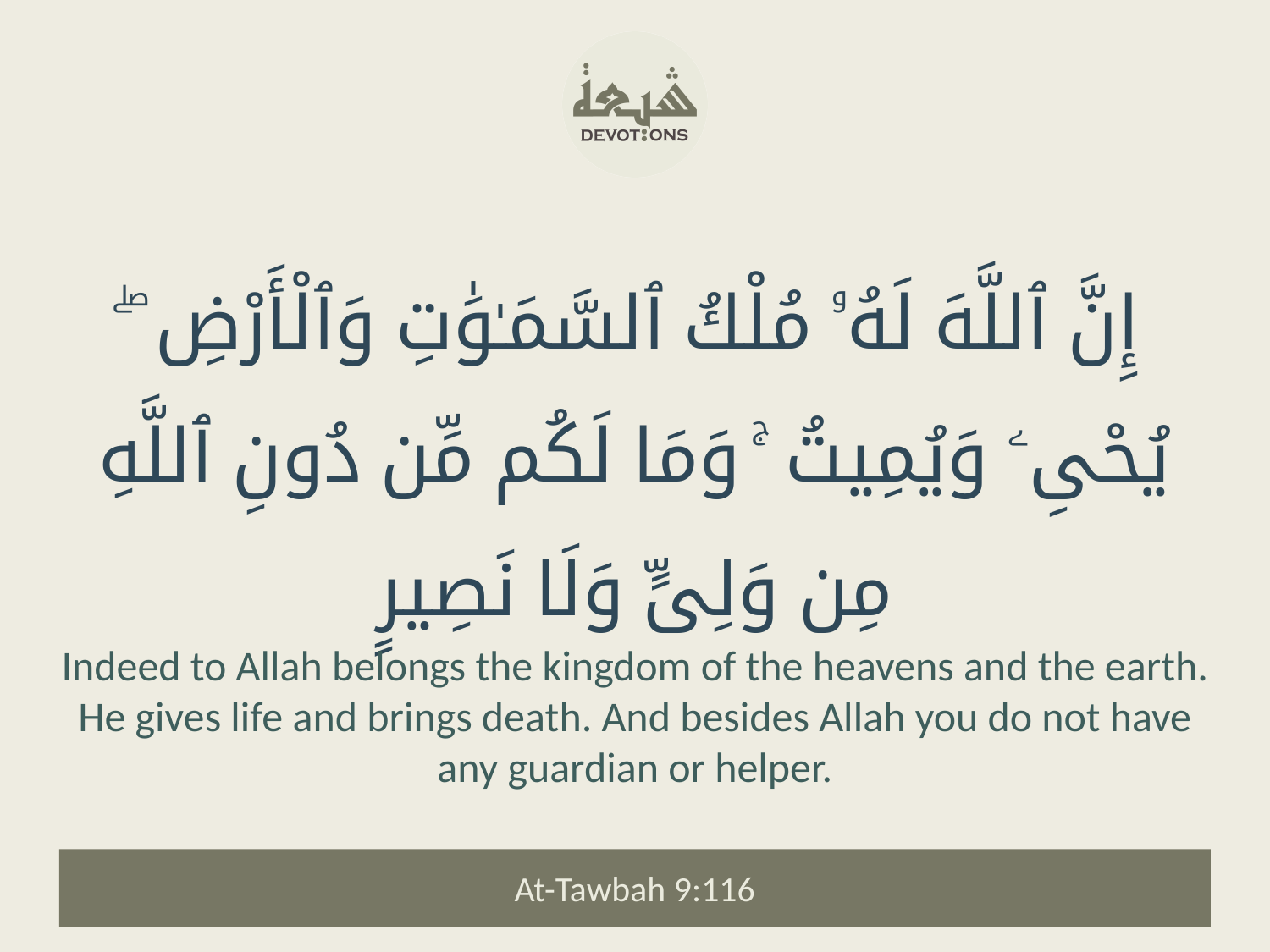

إِنَّ ٱللَّهَ لَهُۥ مُلْكُ ٱلسَّمَـٰوَٰتِ وَٱلْأَرْضِ ۖ يُحْىِۦ وَيُمِيتُ ۚ وَمَا لَكُم مِّن دُونِ ٱللَّهِ مِن وَلِىٍّ وَلَا نَصِيرٍ
Indeed to Allah belongs the kingdom of the heavens and the earth. He gives life and brings death. And besides Allah you do not have any guardian or helper.
At-Tawbah 9:116